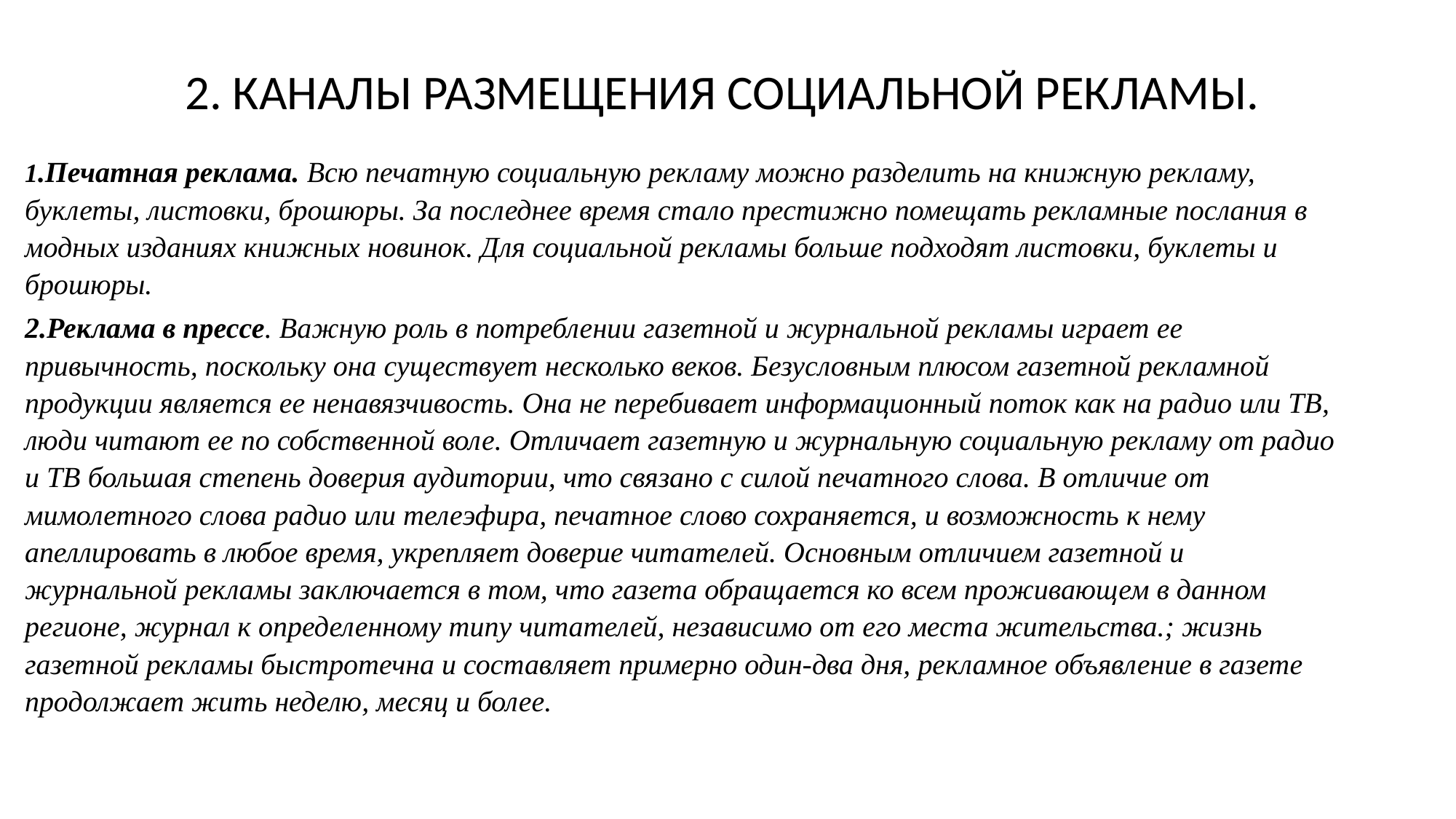

# 2. КАНАЛЫ РАЗМЕЩЕНИЯ СОЦИАЛЬНОЙ РЕКЛАМЫ.
1.Печатная реклама. Всю печатную социальную рекламу можно разделить на книжную рекламу, буклеты, листовки, брошюры. За последнее время стало престижно помещать рекламные послания в модных изданиях книжных новинок. Для социальной рекламы больше подходят листовки, буклеты и брошюры.
2.Реклама в прессе. Важную роль в потреблении газетной и журнальной рекламы играет ее привычность, поскольку она существует несколько веков. Безусловным плюсом газетной рекламной продукции является ее ненавязчивость. Она не перебивает информационный поток как на радио или ТВ, люди читают ее по собственной воле. Отличает газетную и журнальную социальную рекламу от радио и ТВ большая степень доверия аудитории, что связано с силой печатного слова. В отличие от мимолетного слова радио или телеэфира, печатное слово сохраняется, и возможность к нему апеллировать в любое время, укрепляет доверие читателей. Основным отличием газетной и журнальной рекламы заключается в том, что газета обращается ко всем проживающем в данном регионе, журнал к определенному типу читателей, независимо от его места жительства.; жизнь газетной рекламы быстротечна и составляет примерно один-два дня, рекламное объявление в газете продолжает жить неделю, месяц и более.